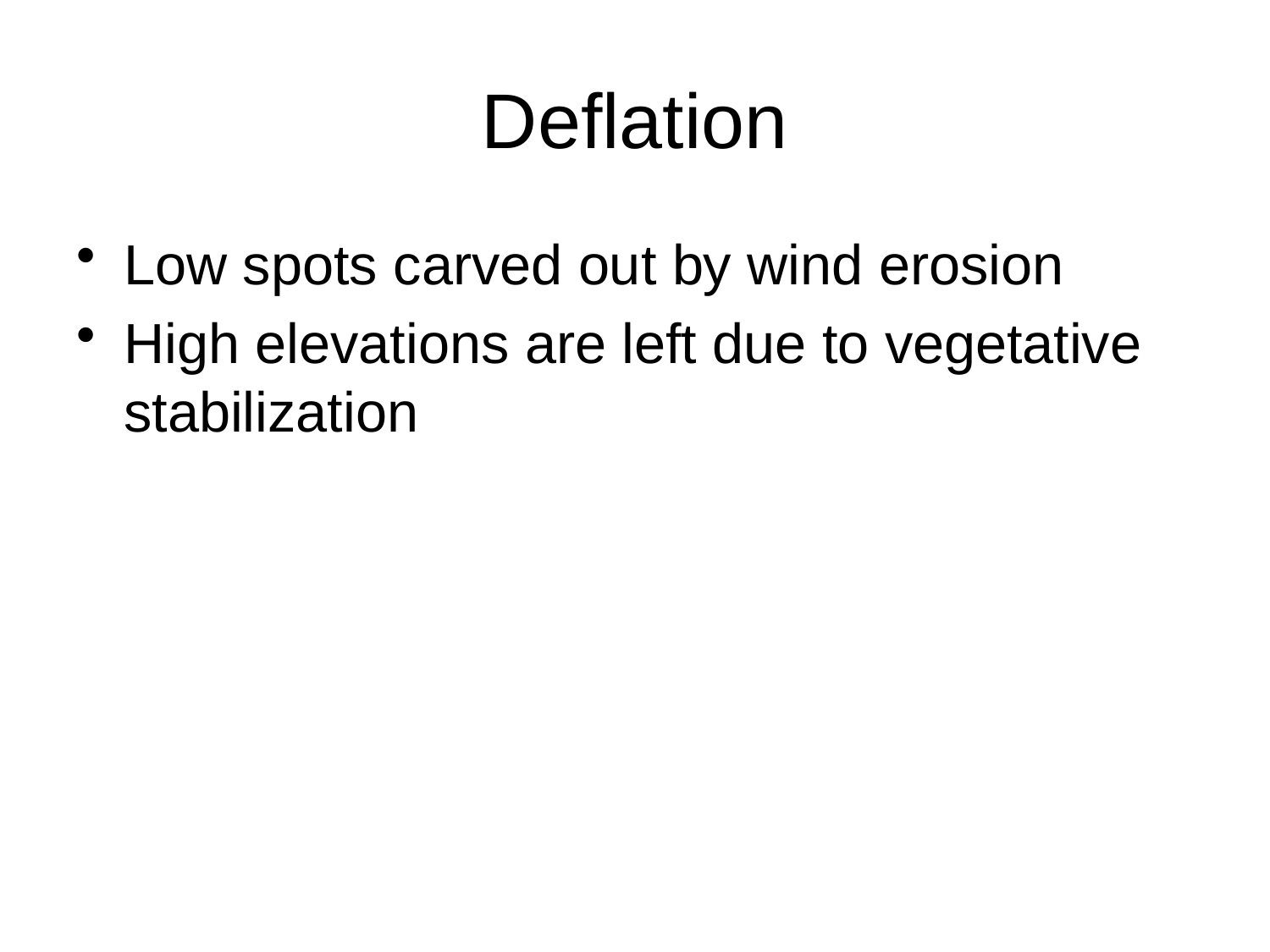

# Deflation
Low spots carved out by wind erosion
High elevations are left due to vegetative stabilization